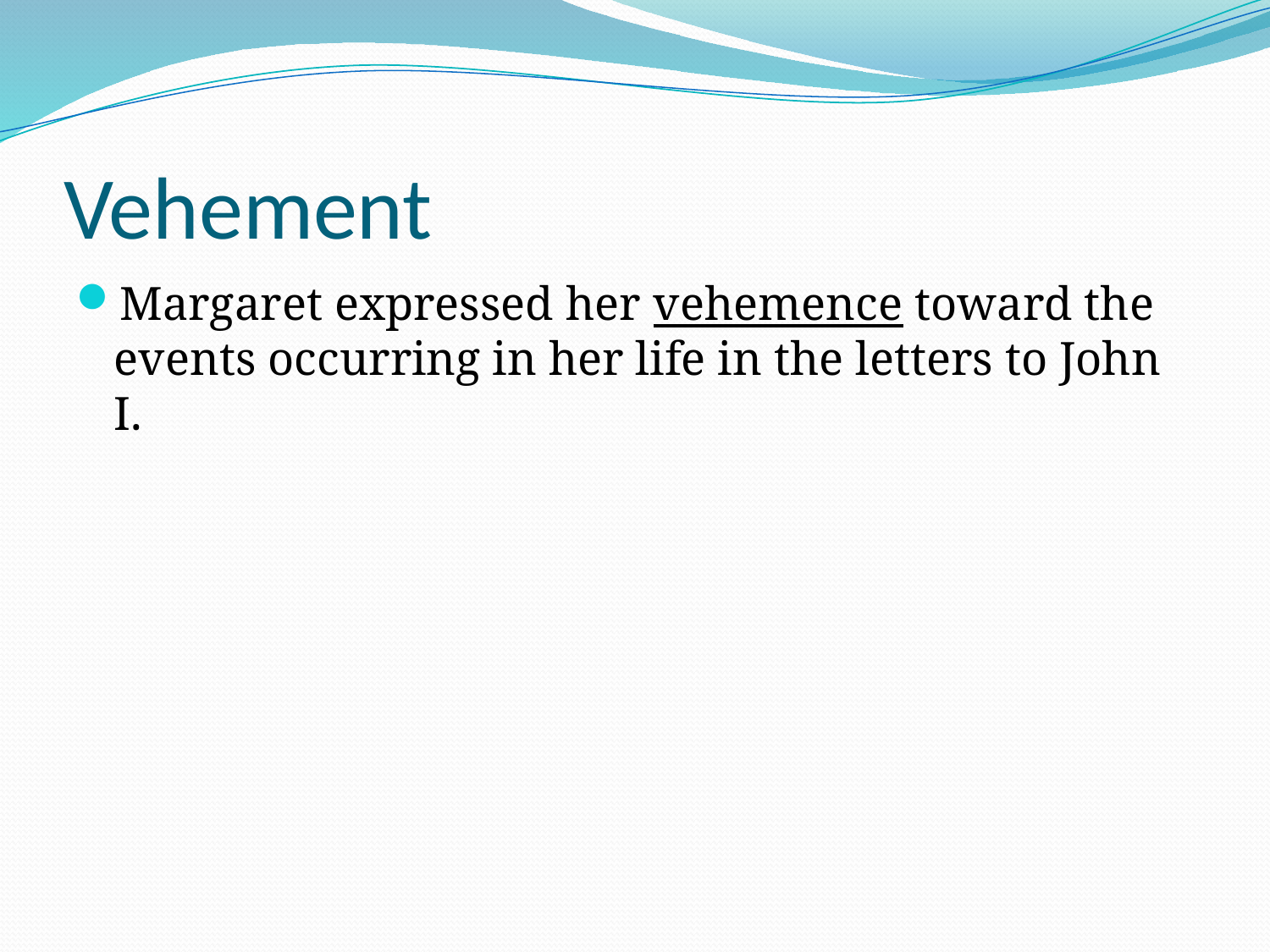

# Vehement
Margaret expressed her vehemence toward the events occurring in her life in the letters to John I.